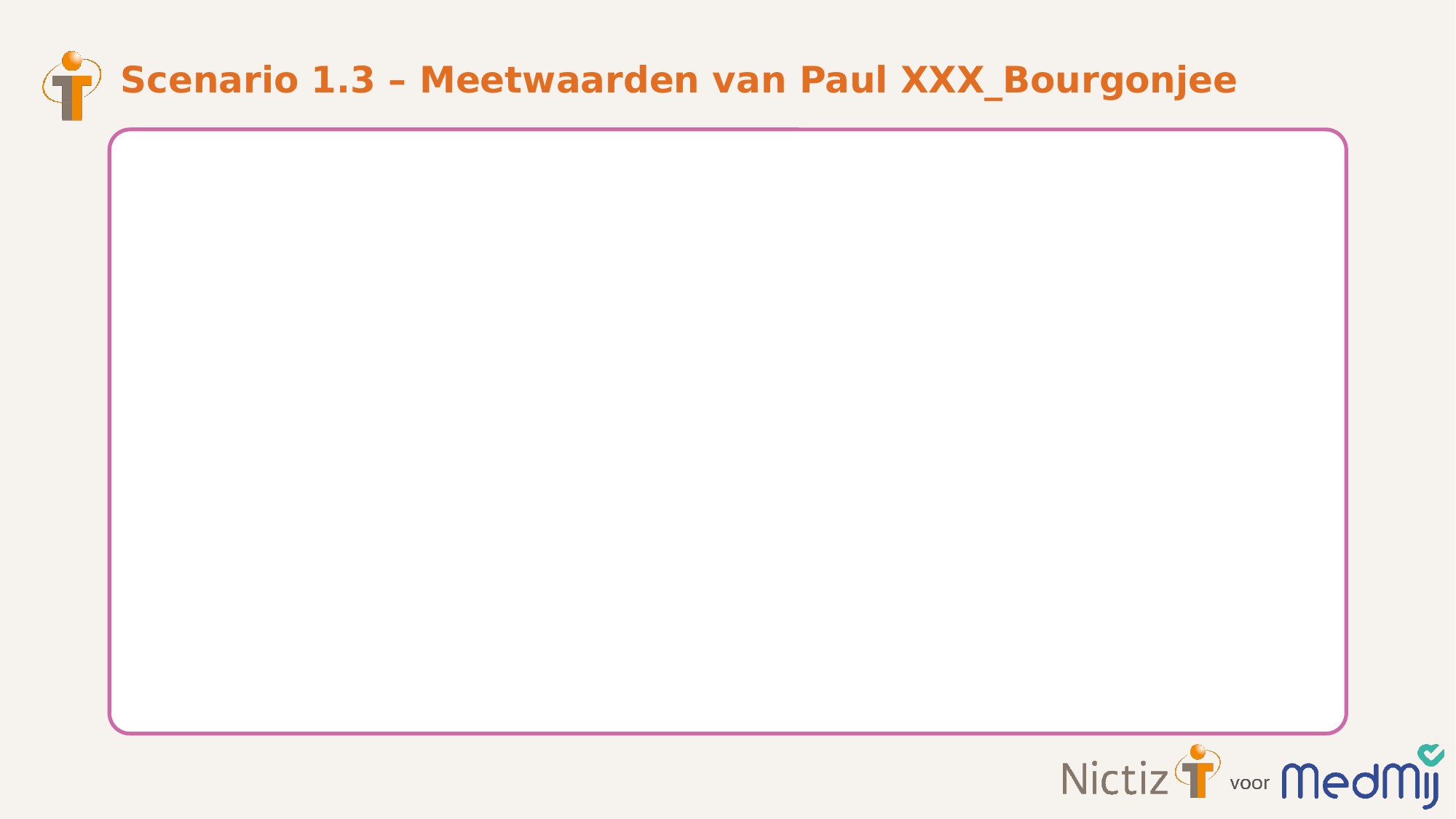

# Scenario 1.3 – Meetwaarden van Paul XXX_Bourgonjee